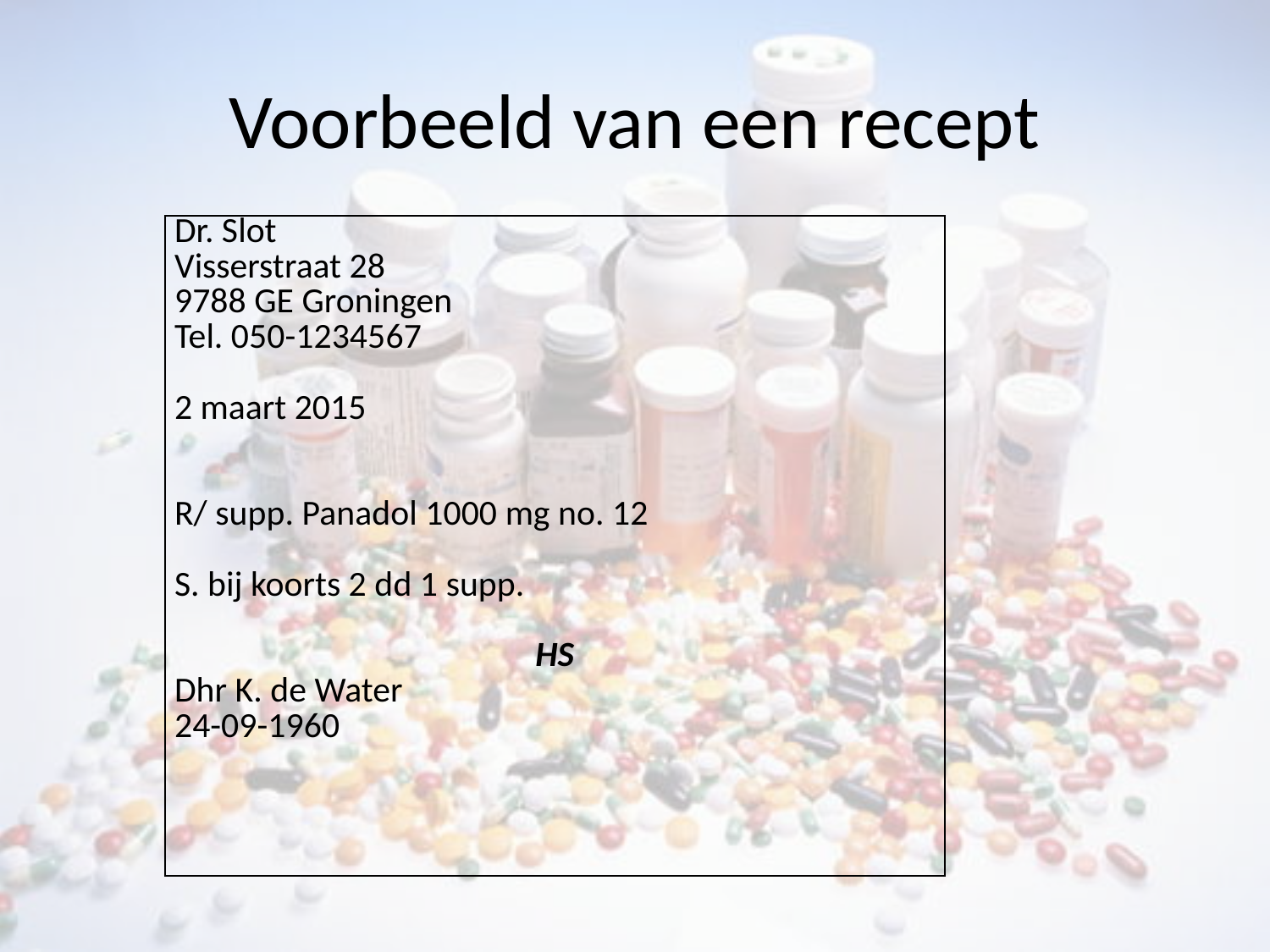

# Voorbeeld van een recept
| Dr. Slot Visserstraat 28 9788 GE Groningen Tel. 050-1234567   2 maart 2015     R/ supp. Panadol 1000 mg no. 12   S. bij koorts 2 dd 1 supp.   HS Dhr K. de Water 24-09-1960 |
| --- |